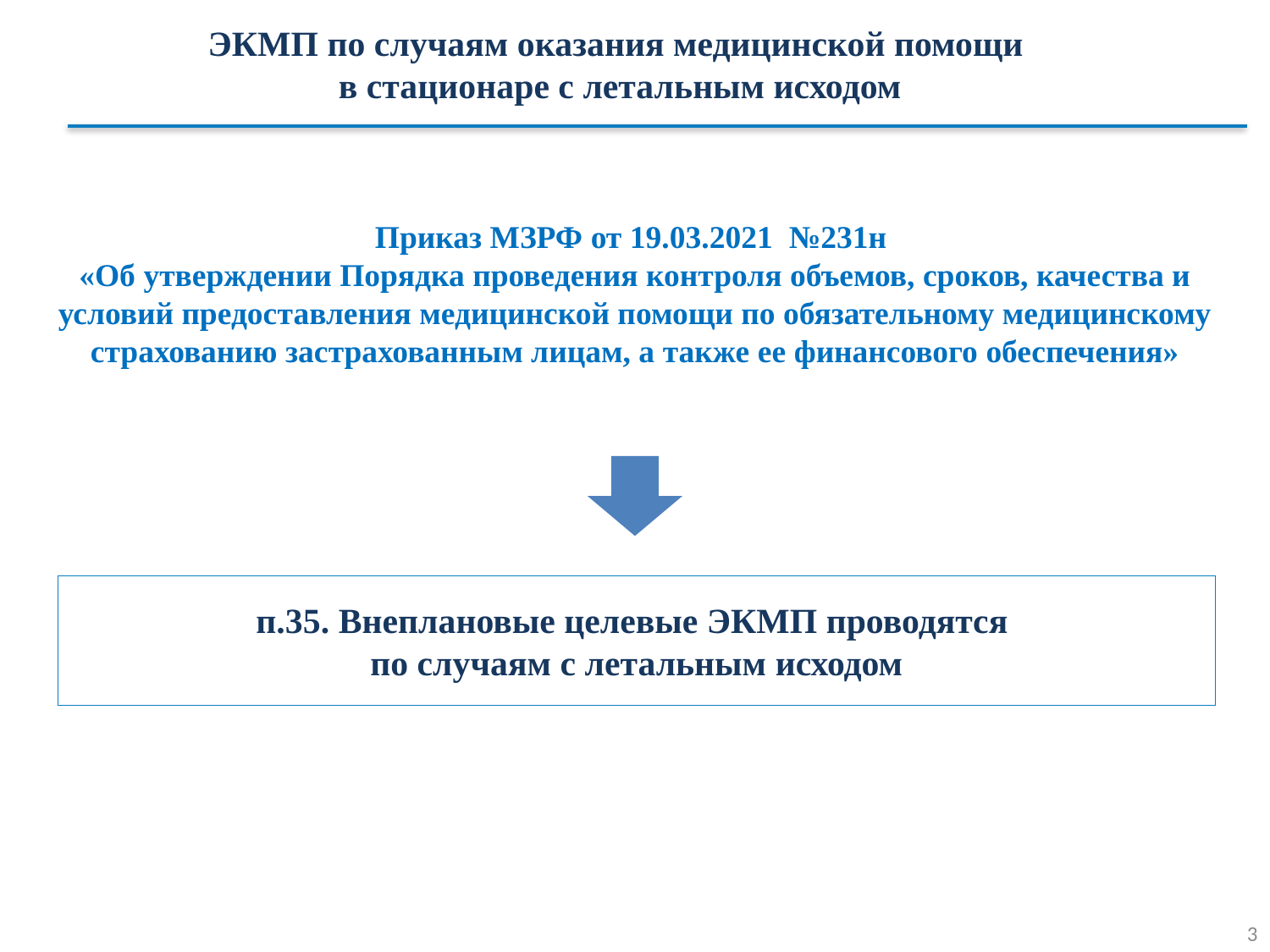

ЭКМП по случаям оказания медицинской помощи
в стационаре с летальным исходом
# Приказ МЗРФ от 19.03.2021  №231н «Об утверждении Порядка проведения контроля объемов, сроков, качества и условий предоставления медицинской помощи по обязательному медицинскому страхованию застрахованным лицам, а также ее финансового обеспечения»

п.35. Внеплановые целевые ЭКМП проводятся
по случаям с летальным исходом
3